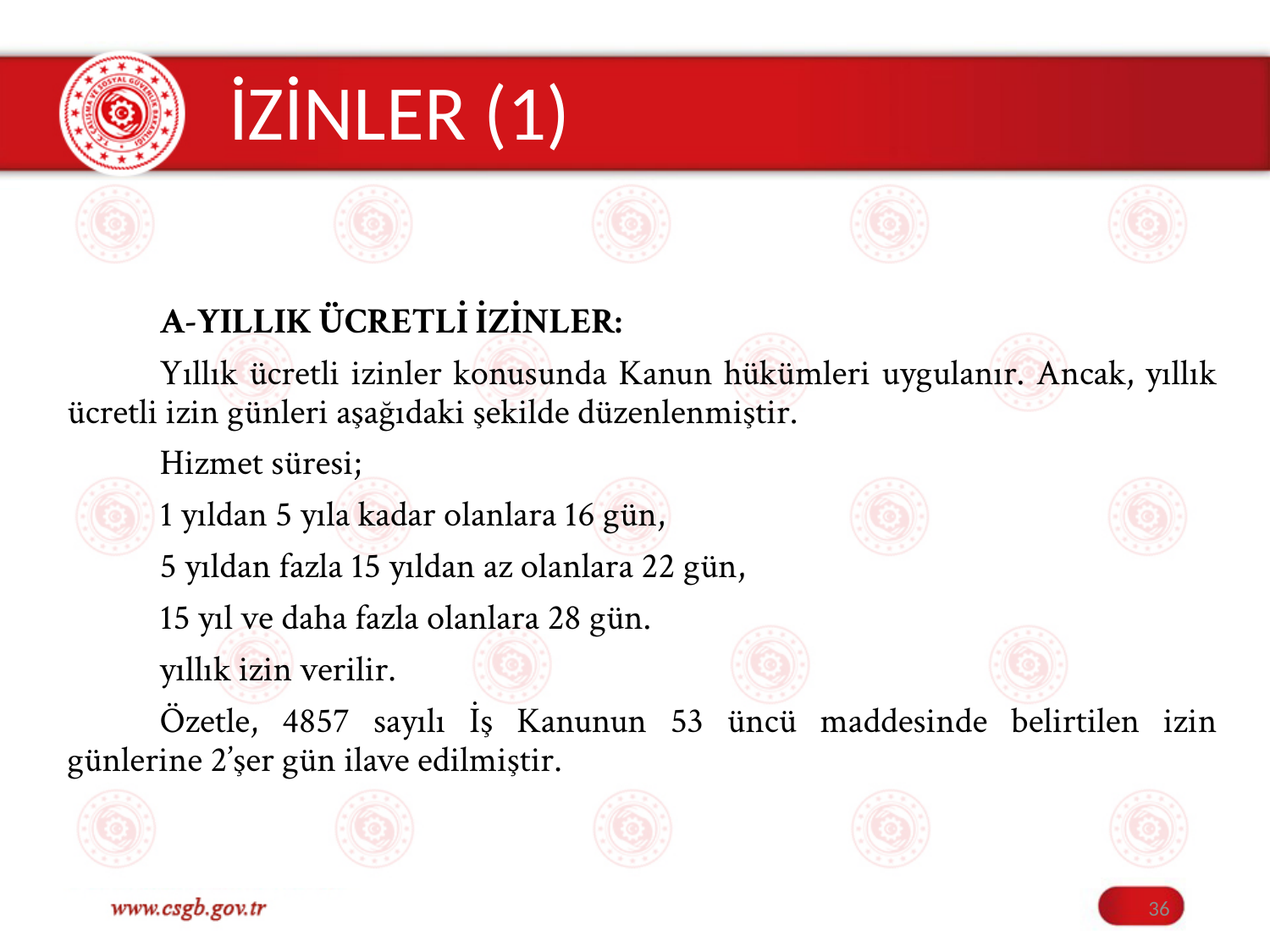

# İZİNLER (1)

	A-YILLIK ÜCRETLİ İZİNLER:
	Yıllık ücretli izinler konusunda Kanun hükümleri uygulanır. Ancak, yıllık ücretli izin günleri aşağıdaki şekilde düzenlenmiştir.
	Hizmet süresi;
	1 yıldan 5 yıla kadar olanlara 16 gün,
	5 yıldan fazla 15 yıldan az olanlara 22 gün,
	15 yıl ve daha fazla olanlara 28 gün.
	yıllık izin verilir.
	Özetle, 4857 sayılı İş Kanunun 53 üncü maddesinde belirtilen izin günlerine 2’şer gün ilave edilmiştir.

36